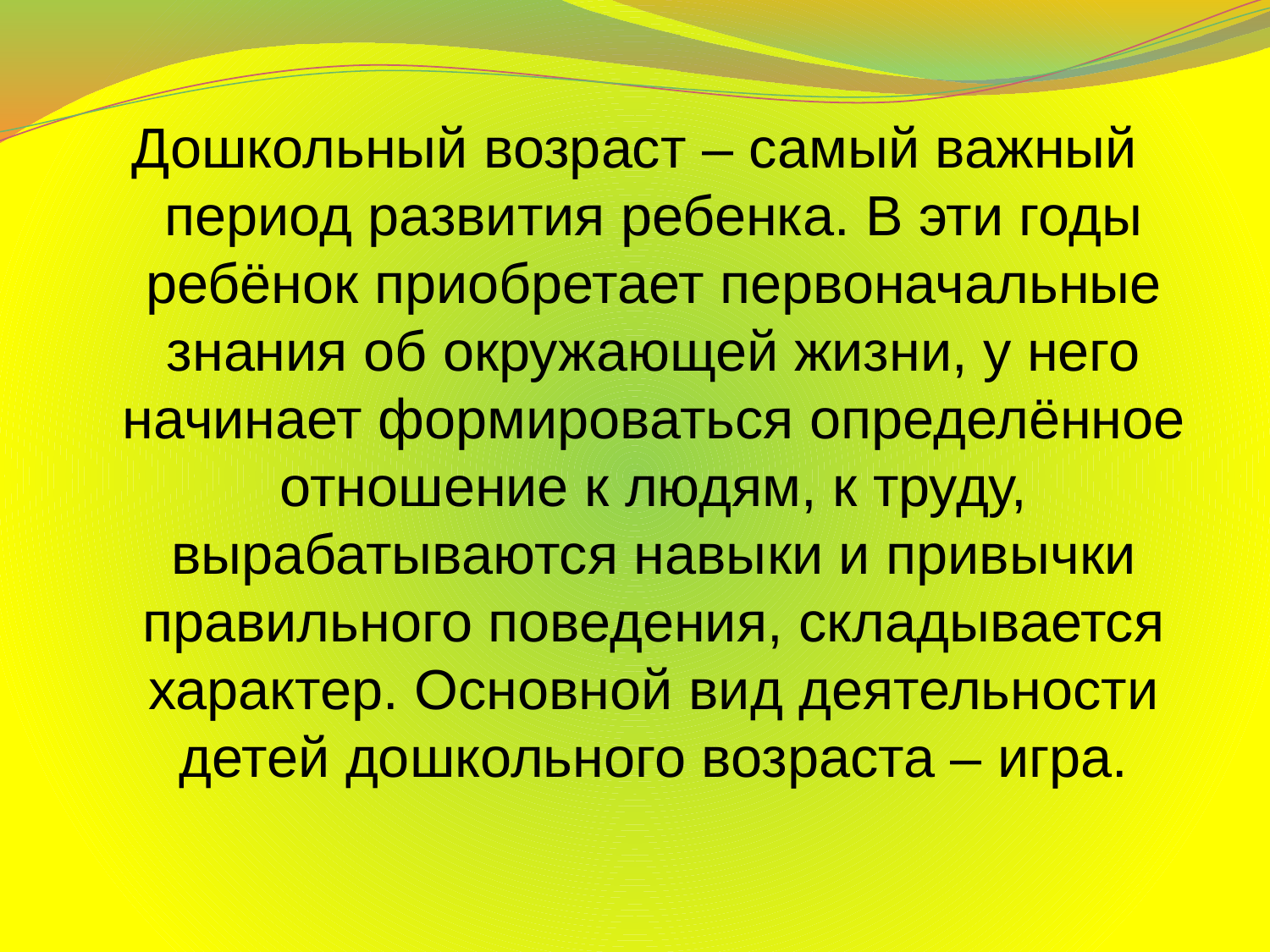

Дошкольный возраст – самый важный период развития ребенка. В эти годы ребёнок приобретает первоначальные знания об окружающей жизни, у него начинает формироваться определённое отношение к людям, к труду, вырабатываются навыки и привычки правильного поведения, складывается характер. Основной вид деятельности детей дошкольного возраста – игра.
.